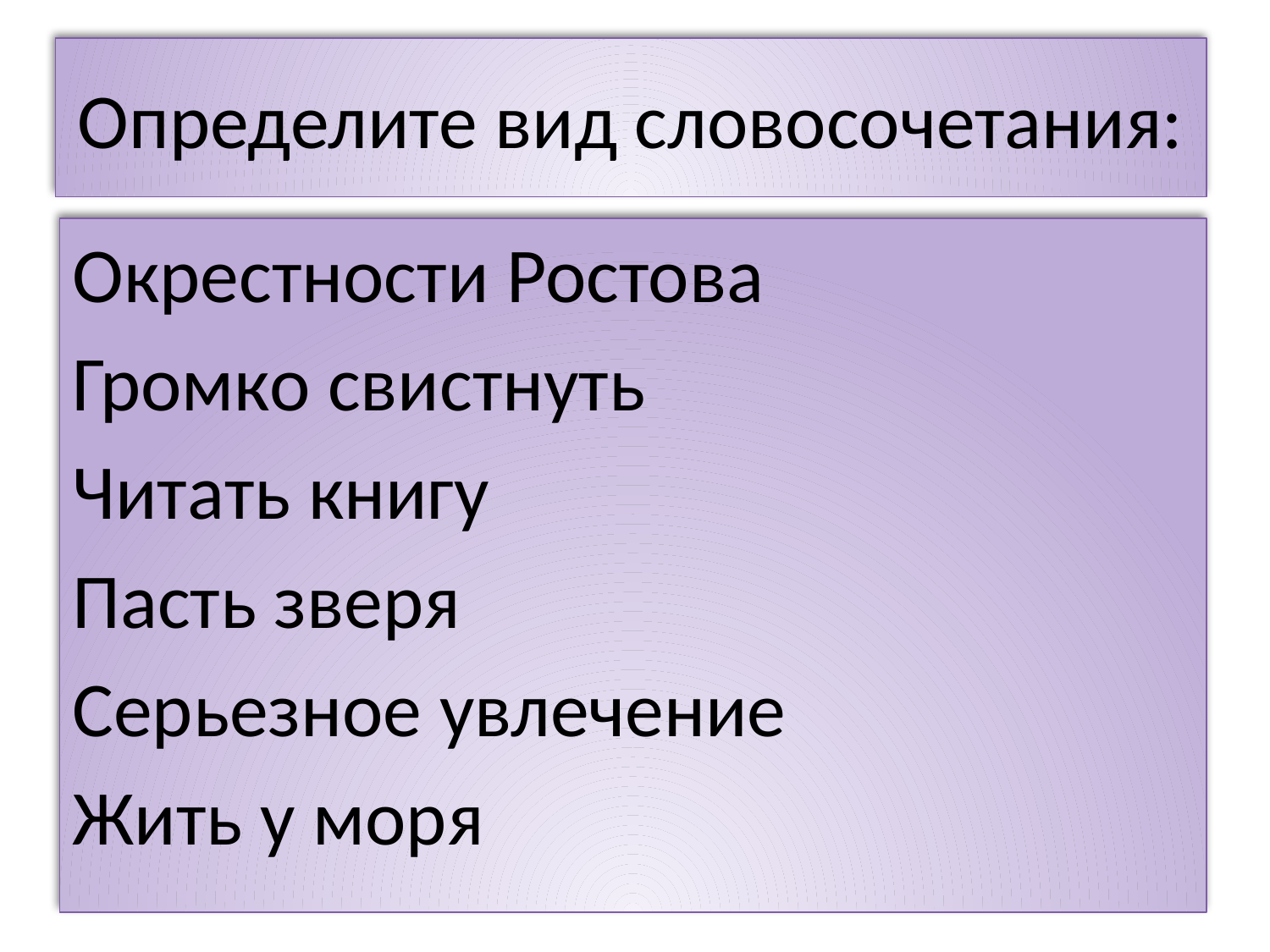

# Определите вид словосочетания:
Окрестности Ростова
Громко свистнуть
Читать книгу
Пасть зверя
Серьезное увлечение
Жить у моря